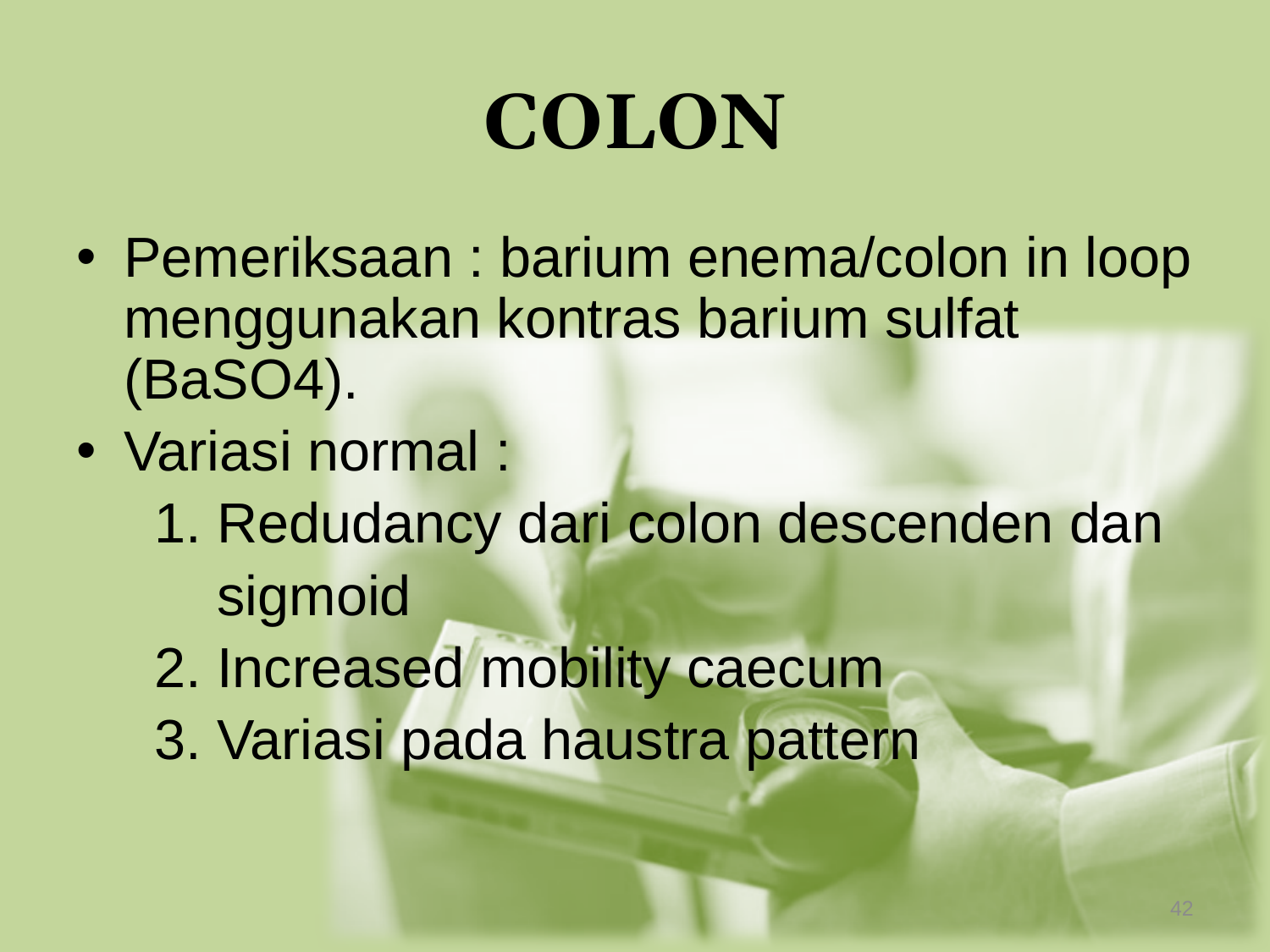

# COLON
Pemeriksaan : barium enema/colon in loop menggunakan kontras barium sulfat (BaSO4).
Variasi normal :
     1. Redudancy dari colon descenden dan
         sigmoid
     2. Increased mobility caecum
     3. Variasi pada haustra pattern
42